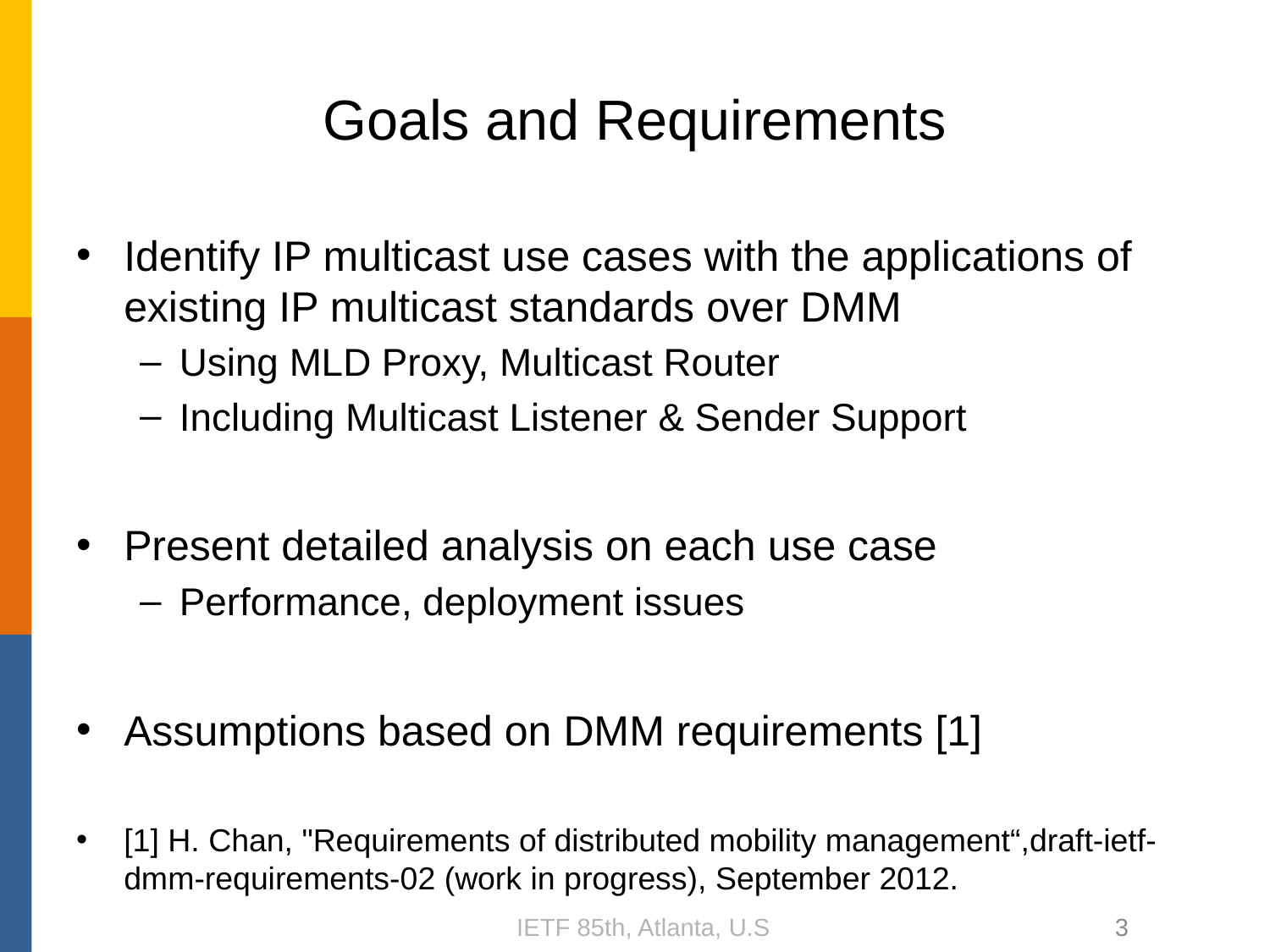

# Goals and Requirements
Identify IP multicast use cases with the applications of existing IP multicast standards over DMM
Using MLD Proxy, Multicast Router
Including Multicast Listener & Sender Support

Present detailed analysis on each use case
Performance, deployment issues

Assumptions based on DMM requirements [1]

[1] H. Chan, "Requirements of distributed mobility management“,draft-ietf-dmm-requirements-02 (work in progress), September 2012.
IETF 85th, Atlanta, U.S
3